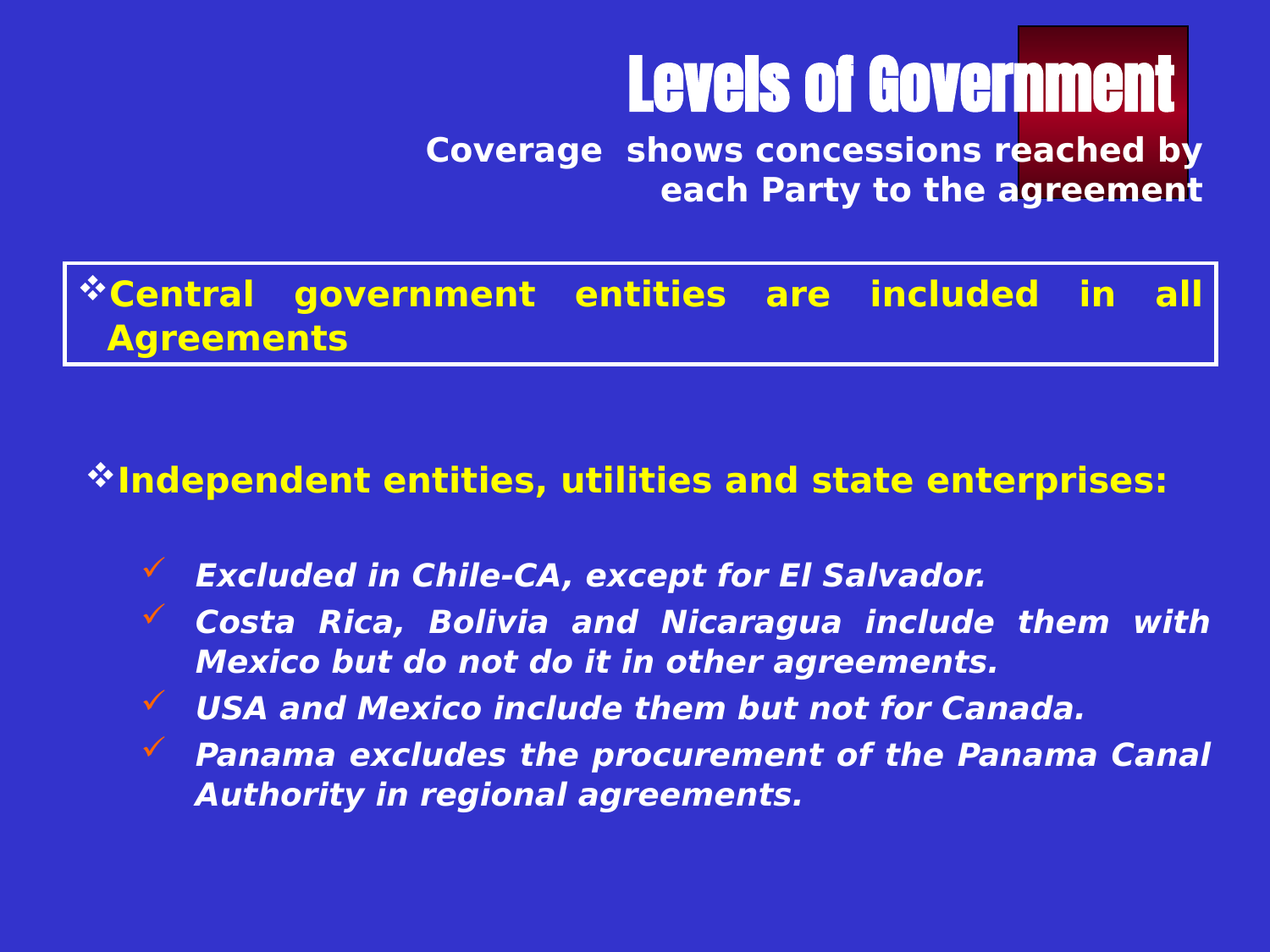

Levels of Government
Coverage  shows concessions reached by each Party to the agreement
Central government entities are included in all Agreements
Independent entities, utilities and state enterprises:

Excluded in Chile-CA, except for El Salvador.
Costa Rica, Bolivia and Nicaragua include them with Mexico but do not do it in other agreements.
USA and Mexico include them but not for Canada.
Panama excludes the procurement of the Panama Canal Authority in regional agreements.